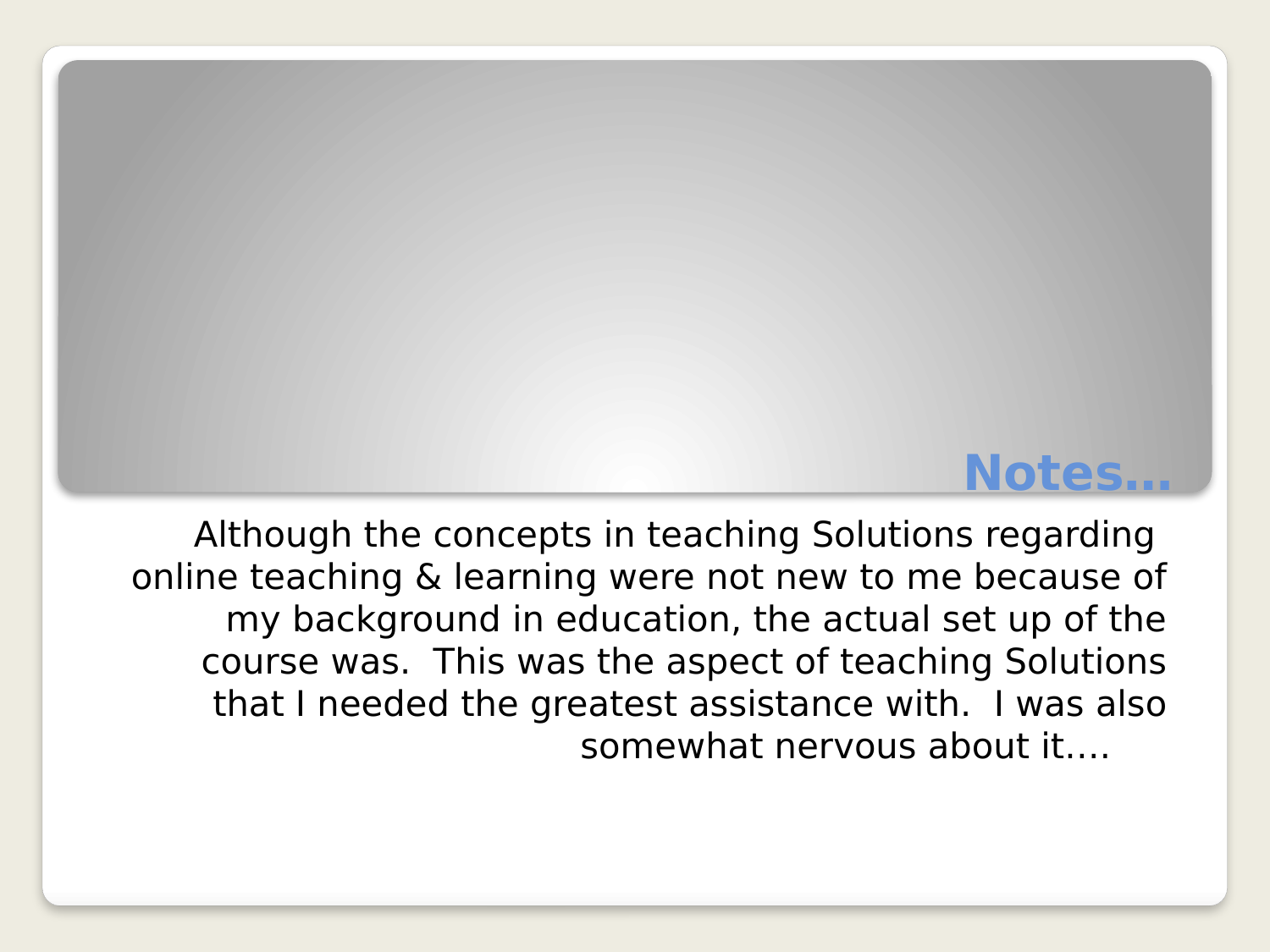

# Notes…
Although the concepts in teaching Solutions regarding  online teaching & learning were not new to me because of my background in education, the actual set up of the course was.  This was the aspect of teaching Solutions that I needed the greatest assistance with.  I was also somewhat nervous about it….